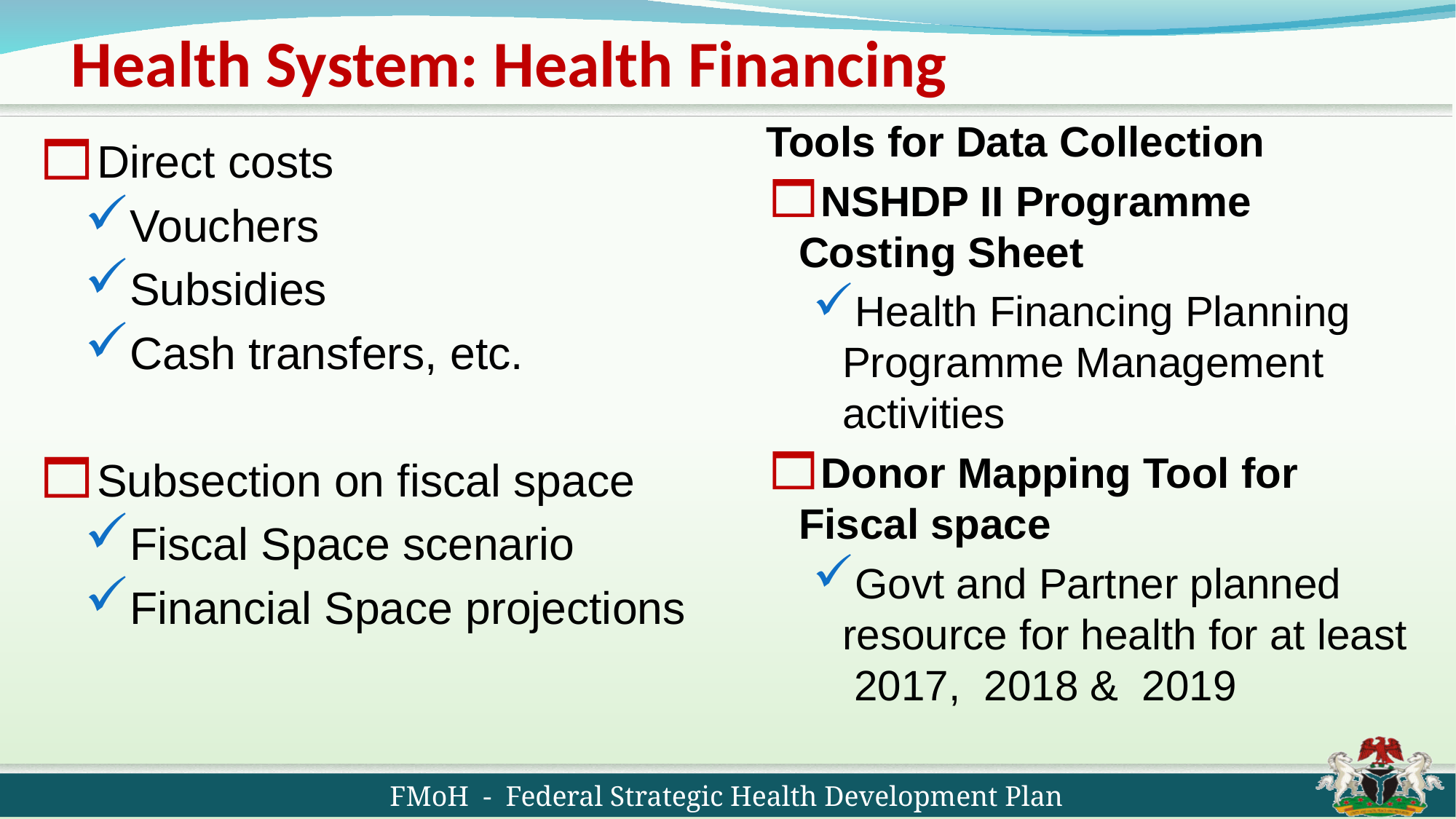

# Health System: Health Financing
Tools for Data Collection
NSHDP II Programme Costing Sheet
Health Financing Planning Programme Management activities
Donor Mapping Tool for Fiscal space
Govt and Partner planned resource for health for at least  2017,  2018 &  2019
Direct costs
Vouchers
Subsidies
Cash transfers, etc.

Subsection on fiscal space
Fiscal Space scenario
Financial Space projections